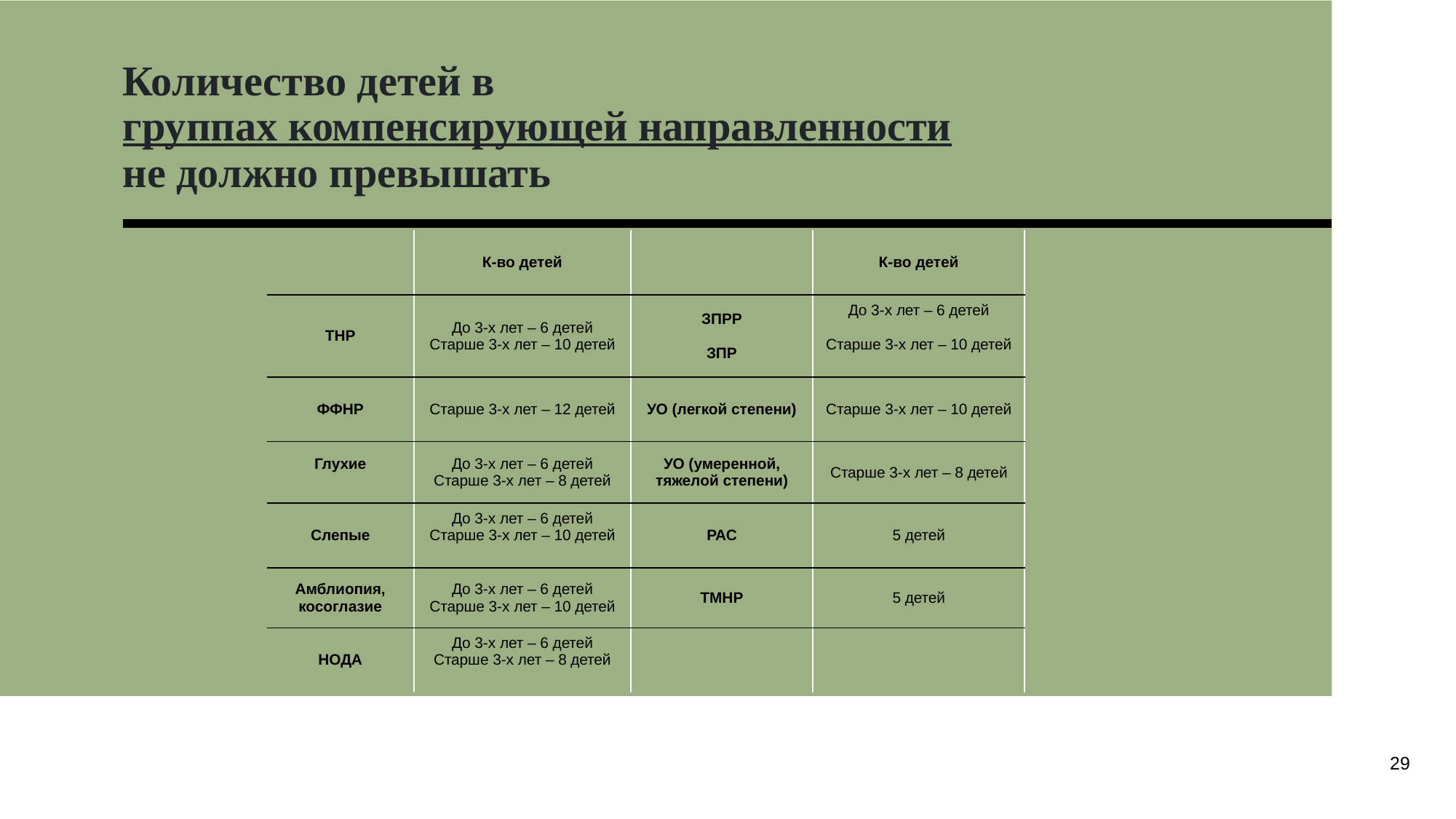

# Количество детей в группах компенсирующей направленности не должно превышать
|  | К-во детей |  | К-во детей |
| --- | --- | --- | --- |
| ТНР | До 3-х лет – 6 детей Старше 3-х лет – 10 детей | ЗПРР ЗПР | До 3-х лет – 6 детей Старше 3-х лет – 10 детей |
| ФФНР | Старше 3-х лет – 12 детей | УО (легкой степени) | Старше 3-х лет – 10 детей |
| Глухие | До 3-х лет – 6 детей Старше 3-х лет – 8 детей | УО (умеренной, тяжелой степени) | Старше 3-х лет – 8 детей |
| Слепые | До 3-х лет – 6 детей Старше 3-х лет – 10 детей | РАС | 5 детей |
| Амблиопия, косоглазие | До 3-х лет – 6 детей Старше 3-х лет – 10 детей | ТМНР | 5 детей |
| НОДА | До 3-х лет – 6 детей Старше 3-х лет – 8 детей |  |  |
29